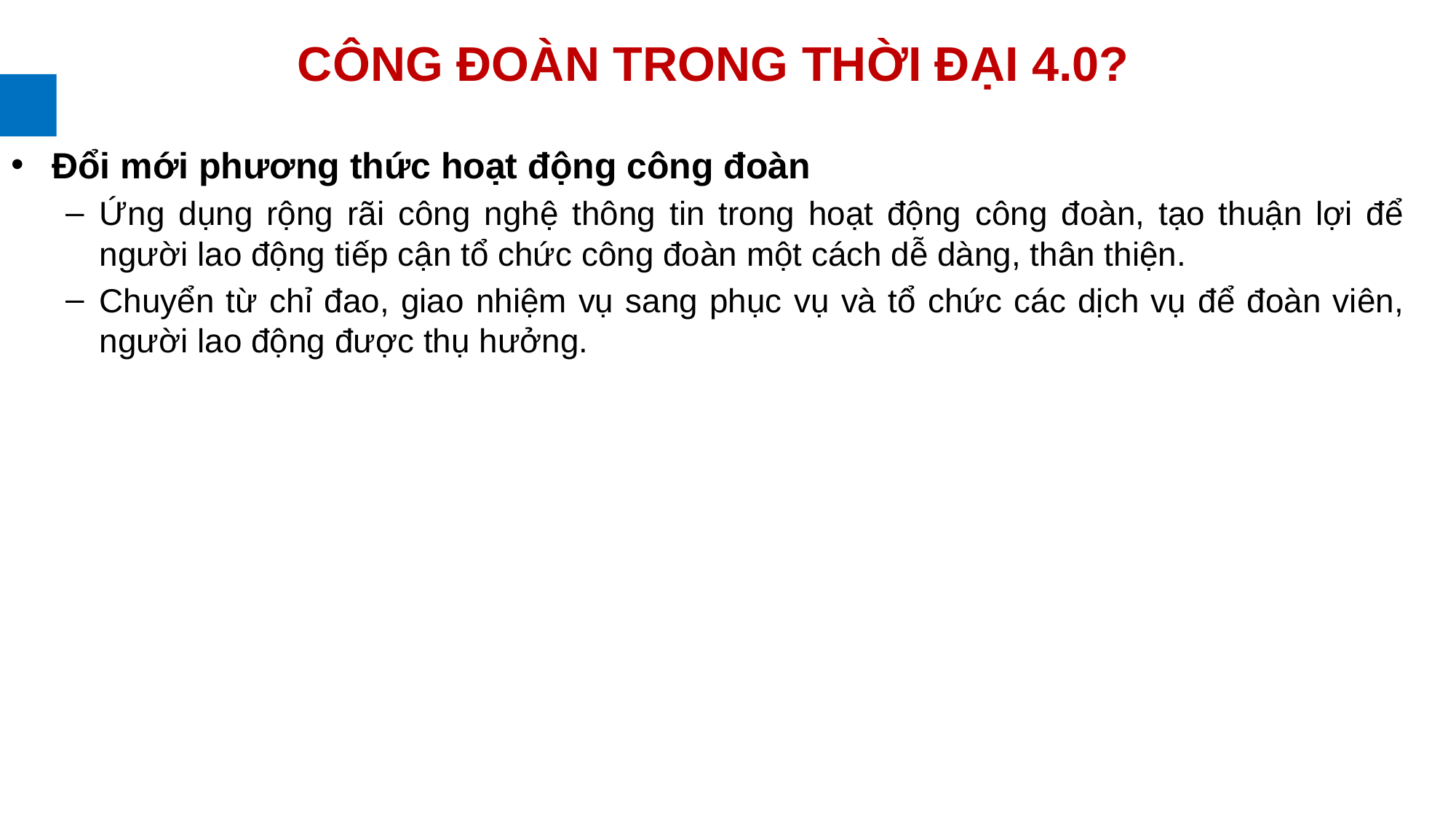

# CÔNG ĐOÀN TRONG THỜI ĐẠI 4.0?

Đổi mới phương thức hoạt động công đoàn
Ứng dụng rộng rãi công nghệ thông tin trong hoạt động công đoàn, tạo thuận lợi để người lao động tiếp cận tổ chức công đoàn một cách dễ dàng, thân thiện.
Chuyển từ chỉ đao, giao nhiệm vụ sang phục vụ và tổ chức các dịch vụ để đoàn viên, người lao động được thụ hưởng.